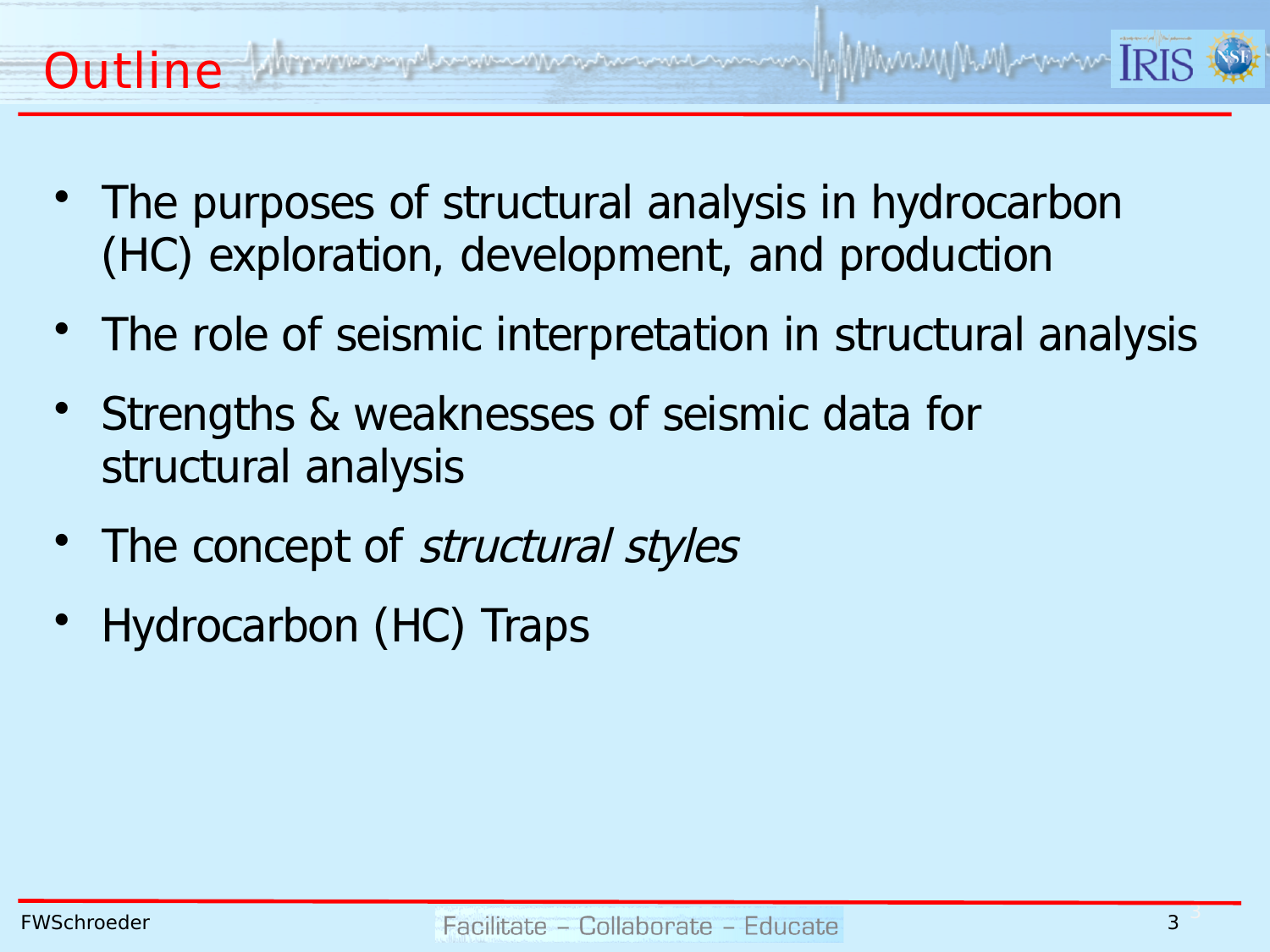

# Outline
The purposes of structural analysis in hydrocarbon (HC) exploration, development, and production
The role of seismic interpretation in structural analysis
Strengths & weaknesses of seismic data for 	structural analysis
The concept of structural styles
Hydrocarbon (HC) Traps